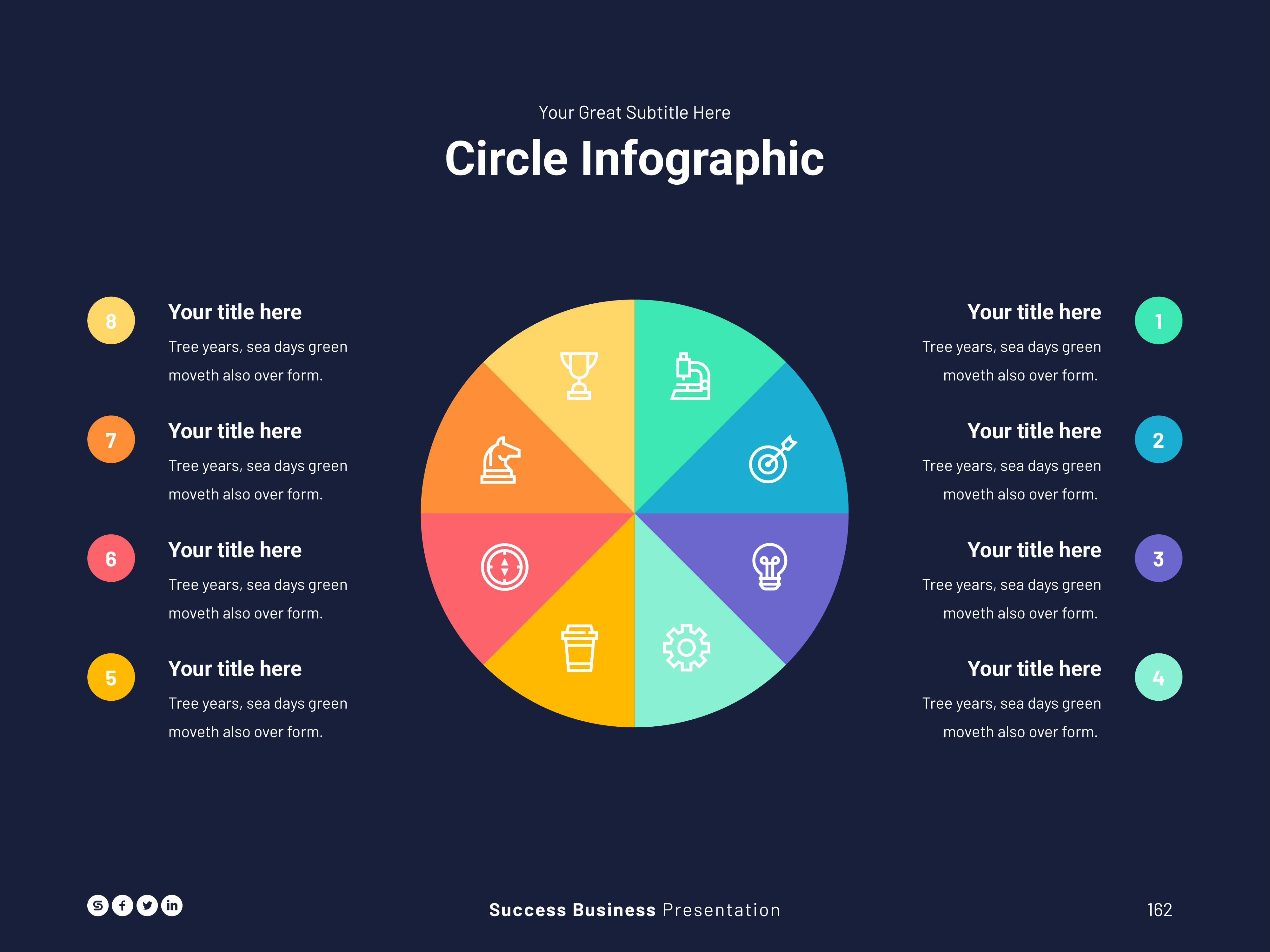

Your Great Subtitle Here
Circle Infographic
Your title here
Tree years, sea days green moveth also over form.
Your title here
Tree years, sea days green moveth also over form.
8
1

Your title here
Tree years, sea days green moveth also over form.
Your title here
Tree years, sea days green moveth also over form.
7
2

Your title here
Tree years, sea days green moveth also over form.
Your title here
Tree years, sea days green moveth also over form.
6
3
Your title here
Tree years, sea days green moveth also over form.
Your title here
Tree years, sea days green moveth also over form.
5
4